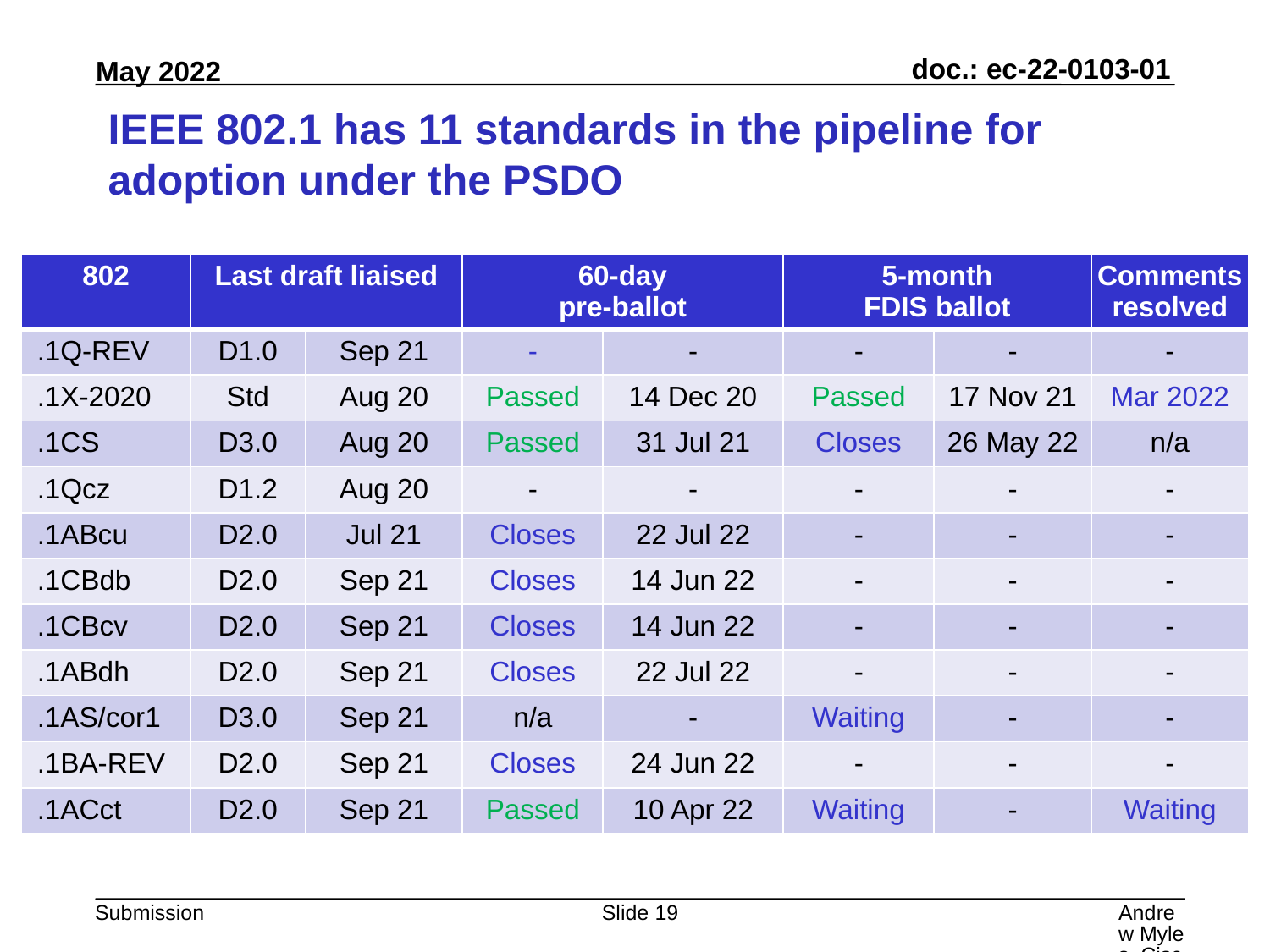

# IEEE 802.1 has 11 standards in the pipeline for adoption under the PSDO
| 802 | Last draft liaised |  | 60-day pre-ballot |  | 5-month FDIS ballot |  | Comments resolved |
| --- | --- | --- | --- | --- | --- | --- | --- |
| .1Q-REV | D1.0 | Sep 21 | - | - | - | - | - |
| .1X-2020 | Std | Aug 20 | Passed | 14 Dec 20 | Passed | 17 Nov 21 | Mar 2022 |
| .1CS | D3.0 | Aug 20 | Passed | 31 Jul 21 | Closes | 26 May 22 | n/a |
| .1Qcz | D1.2 | Aug 20 | - | - | - | - | - |
| .1ABcu | D2.0 | Jul 21 | Closes | 22 Jul 22 | - | - | - |
| .1CBdb | D2.0 | Sep 21 | Closes | 14 Jun 22 | - | - | - |
| .1CBcv | D2.0 | Sep 21 | Closes | 14 Jun 22 | - | - | - |
| .1ABdh | D2.0 | Sep 21 | Closes | 22 Jul 22 | - | - | - |
| .1AS/cor1 | D3.0 | Sep 21 | n/a | - | Waiting | - | - |
| .1BA-REV | D2.0 | Sep 21 | Closes | 24 Jun 22 | - | - | - |
| .1ACct | D2.0 | Sep 21 | Passed | 10 Apr 22 | Waiting | - | Waiting |
Slide 19
Andrew Myles, Cisco